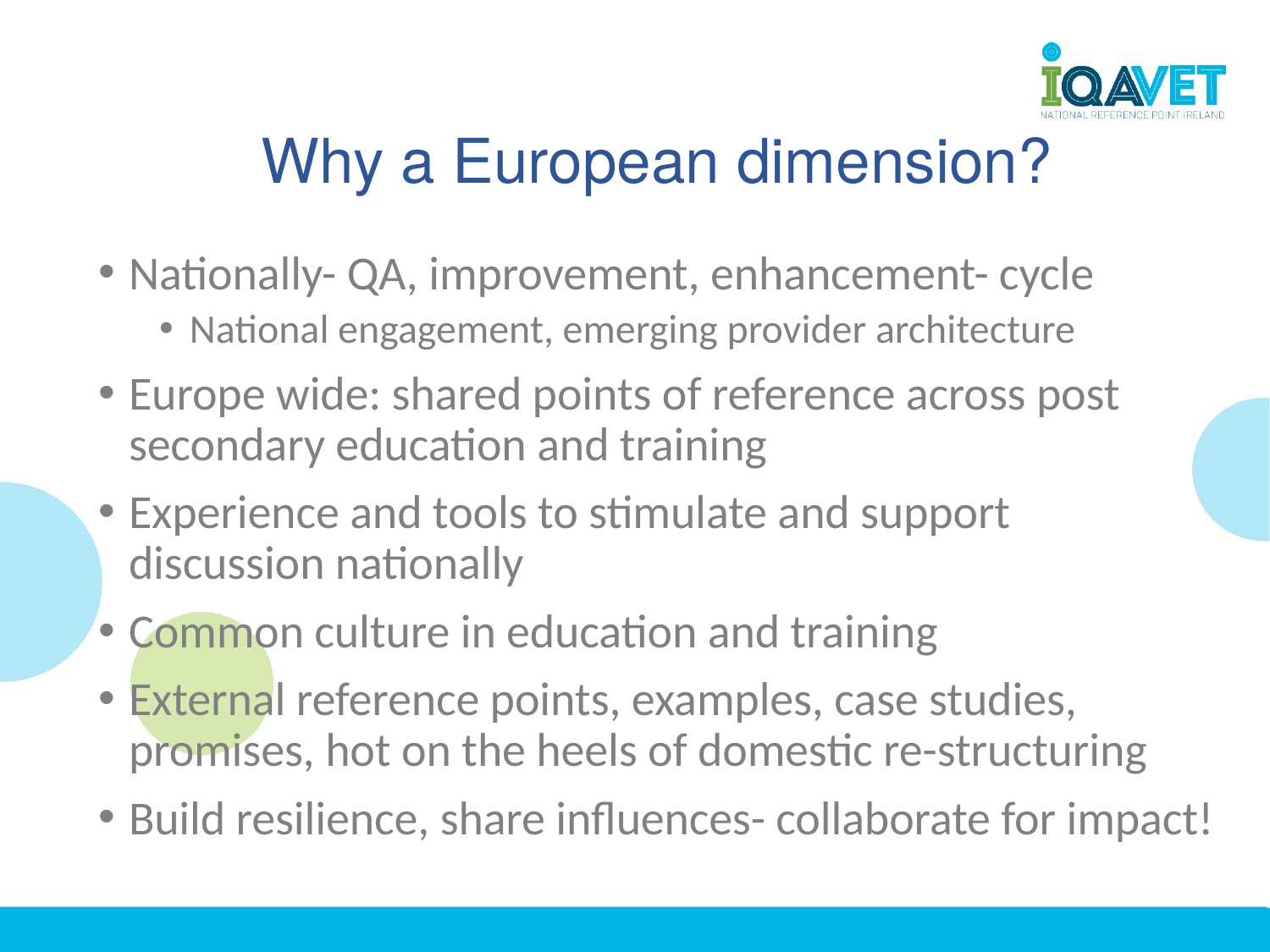

# Why a European dimension?
Nationally- QA, improvement, enhancement- cycle
National engagement, emerging provider architecture
Europe wide: shared points of reference across post secondary education and training
Experience and tools to stimulate and support discussion nationally
Common culture in education and training
External reference points, examples, case studies, promises, hot on the heels of domestic re-structuring
Build resilience, share influences- collaborate for impact!